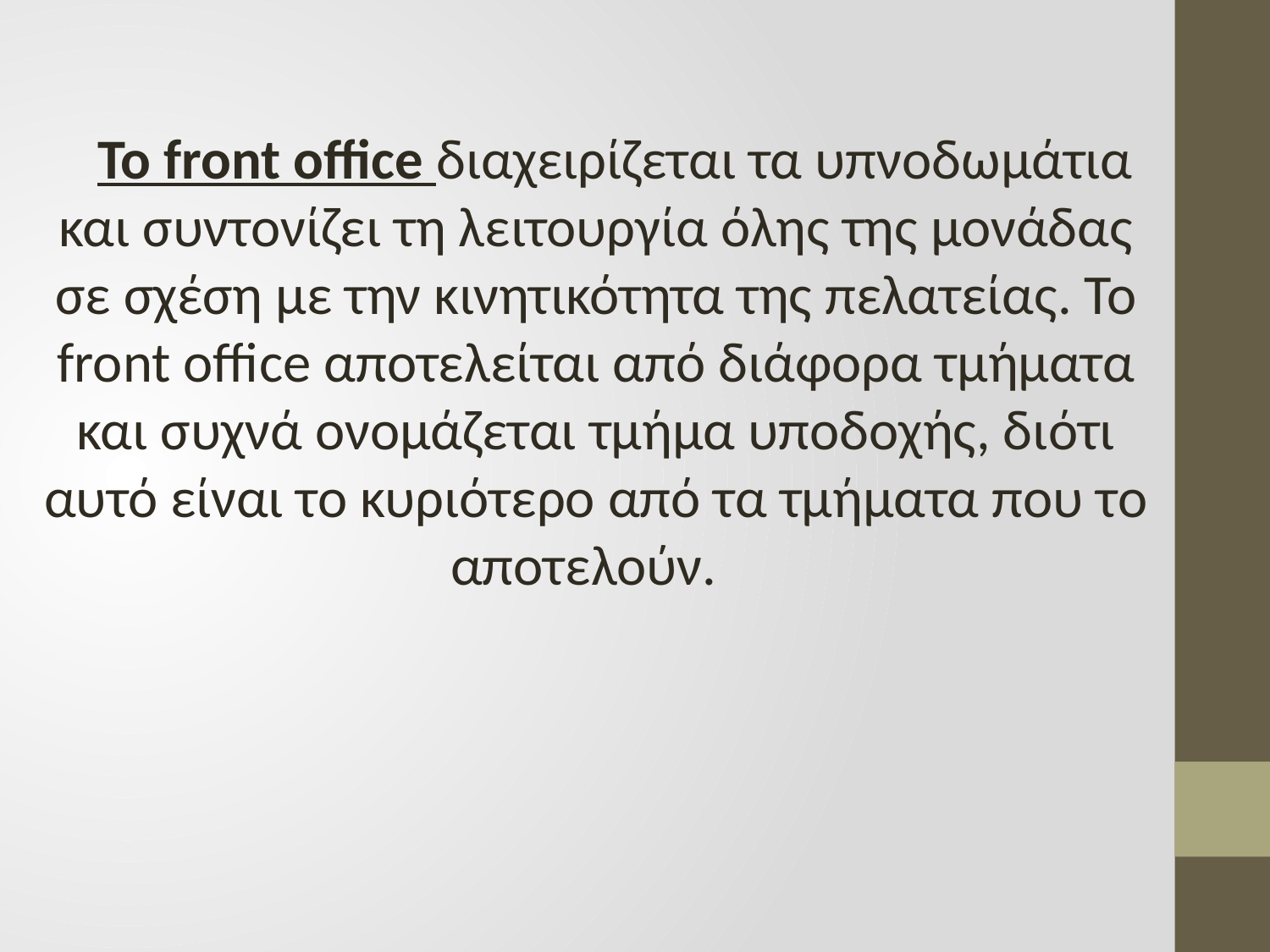

To front office διαχειρίζεται τα υπνοδωμάτια και συντονίζει τη λειτουργία όλης της μονάδας σε σχέση με την κινητικότητα της πελατείας. To front office αποτελείται από διάφορα τμήματα και συχνά ονομάζεται τμήμα υποδοχής, διότι αυτό είναι το κυριότερο από τα τμήματα που το αποτελούν.